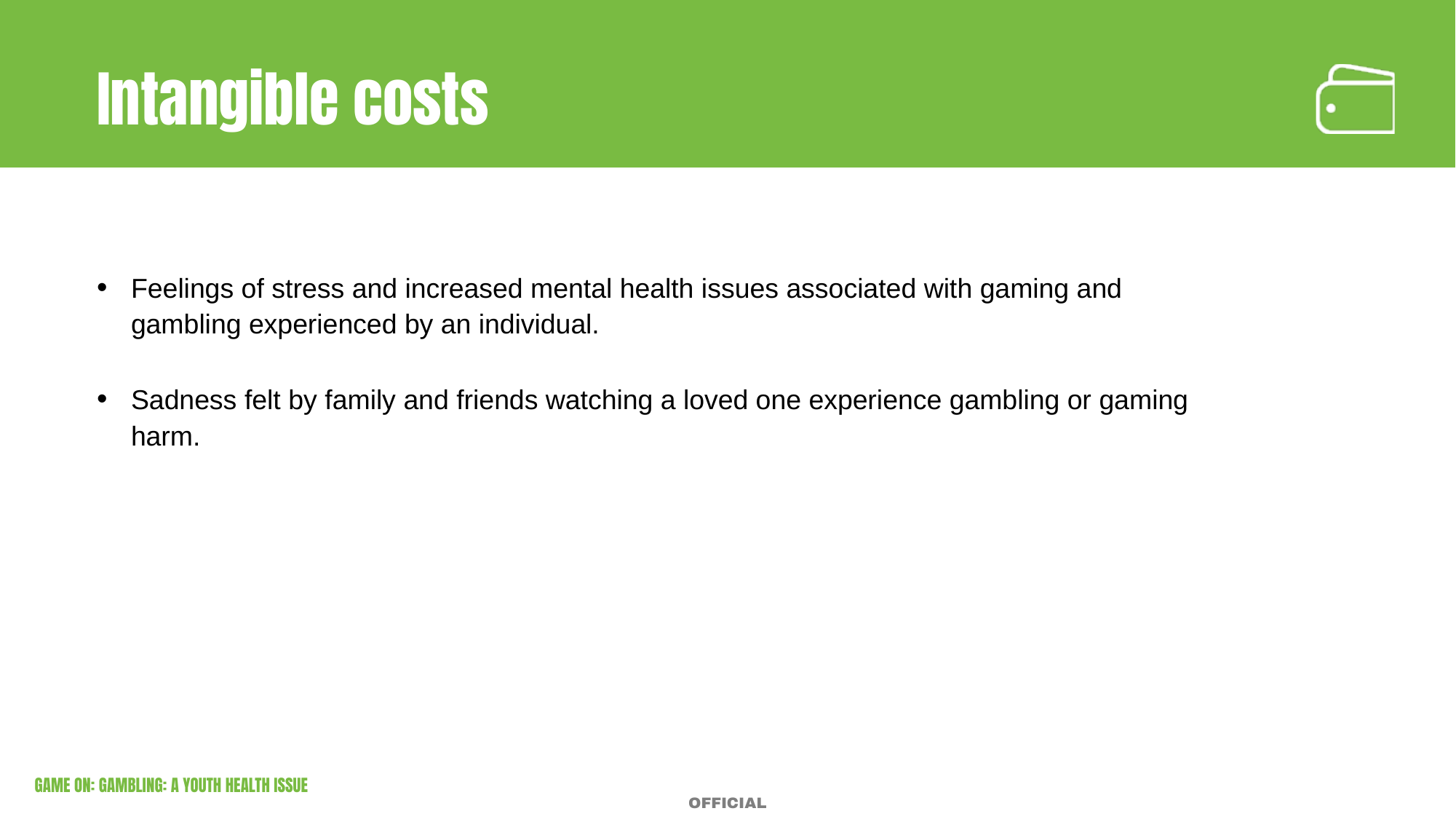

Intangible costs
Feelings of stress and increased mental health issues associated with gaming and gambling experienced by an individual.
Sadness felt by family and friends watching a loved one experience gambling or gaming harm.